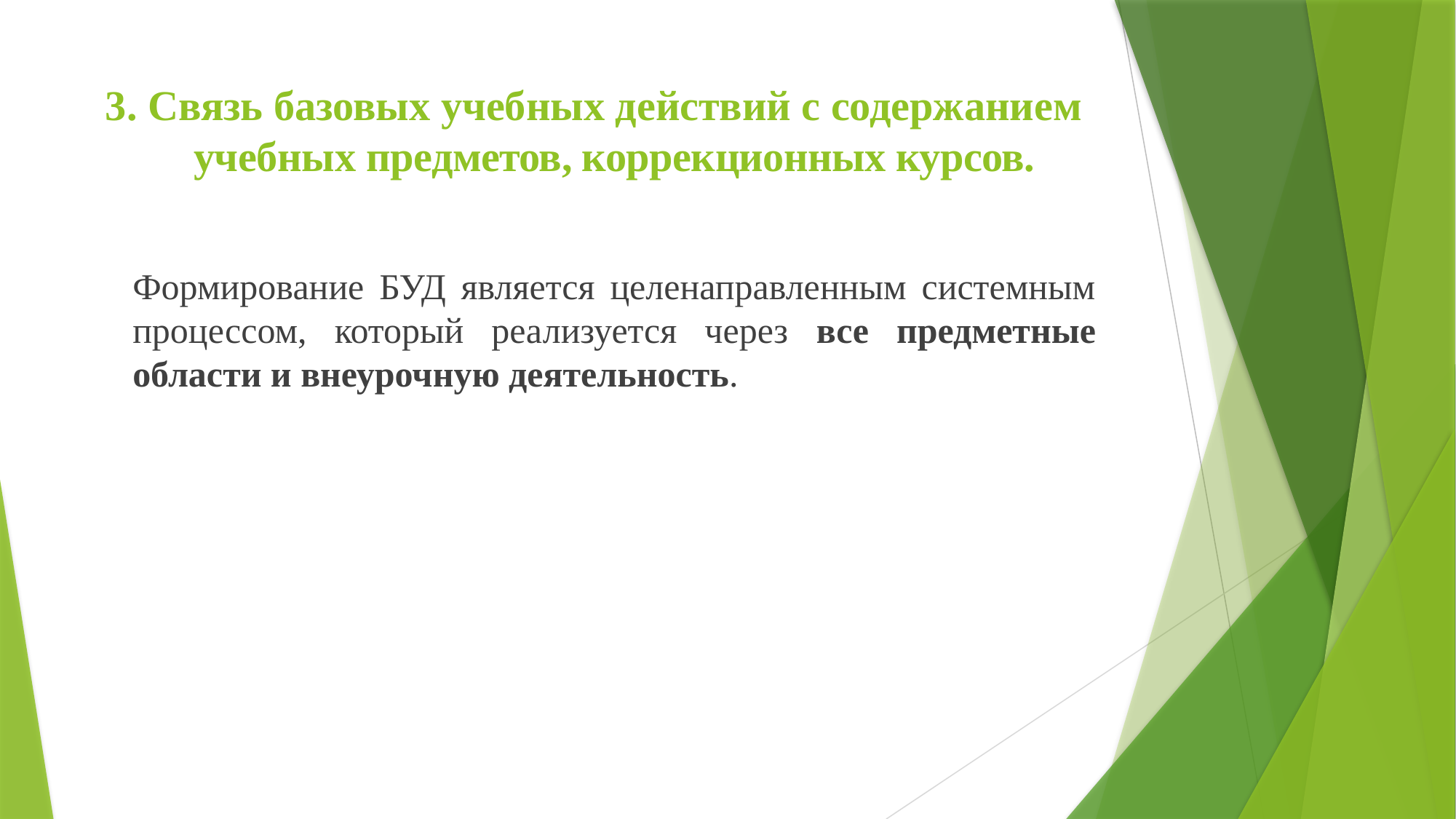

# 3. Связь базовых учебных действий с содержанием учебных предметов, коррекционных курсов.
Формирование БУД является целенаправленным системным процессом, который реализуется через все предметные области и внеурочную деятельность.